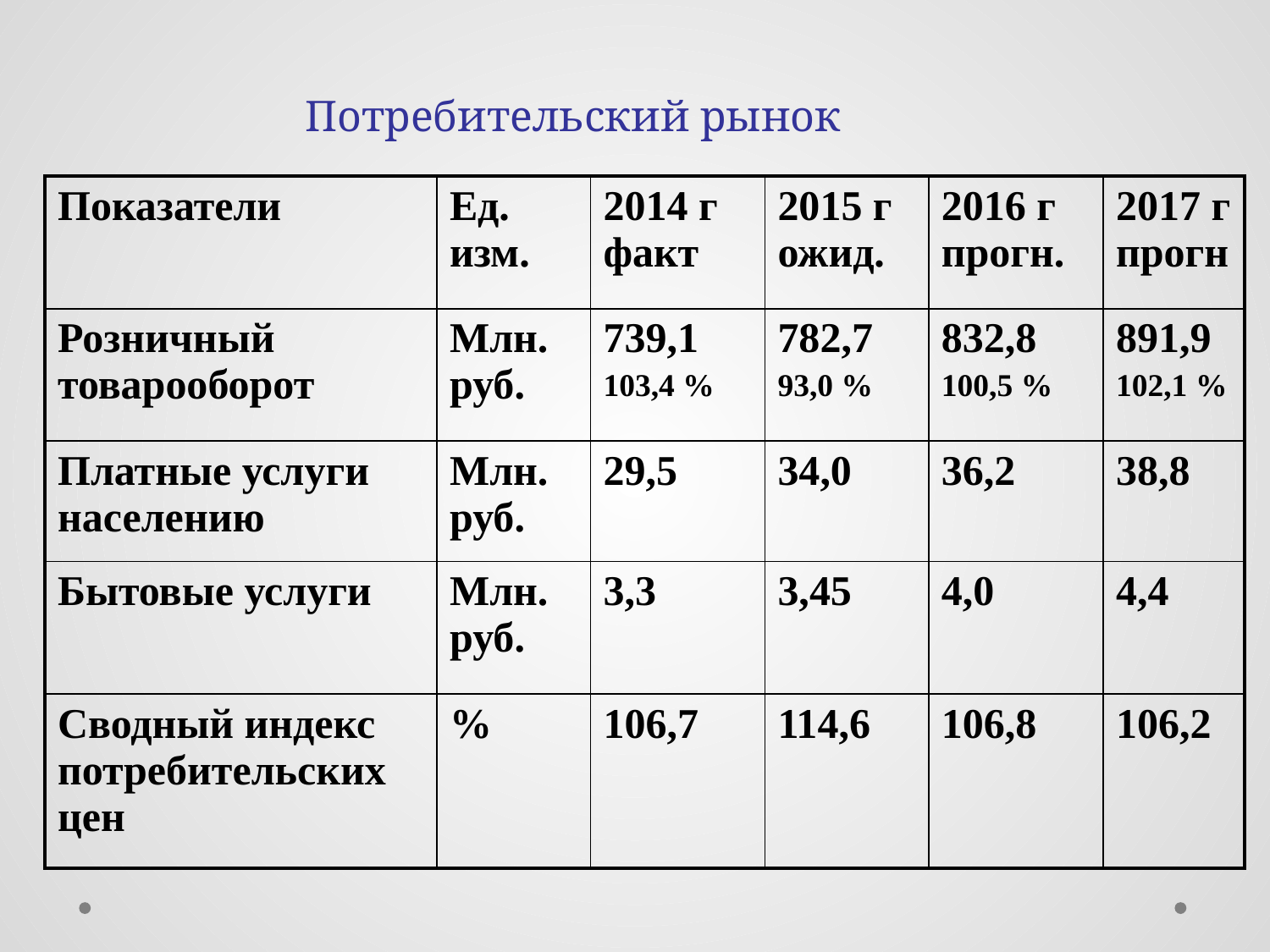

# Потребительский рынок
| Показатели | Ед. изм. | 2014 г факт | 2015 г ожид. | 2016 г прогн. | 2017 г прогн |
| --- | --- | --- | --- | --- | --- |
| Розничный товарооборот | Млн. руб. | 739,1 103,4 % | 782,7 93,0 % | 832,8 100,5 % | 891,9 102,1 % |
| Платные услуги населению | Млн. руб. | 29,5 | 34,0 | 36,2 | 38,8 |
| Бытовые услуги | Млн. руб. | 3,3 | 3,45 | 4,0 | 4,4 |
| Сводный индекс потребительских цен | % | 106,7 | 114,6 | 106,8 | 106,2 |